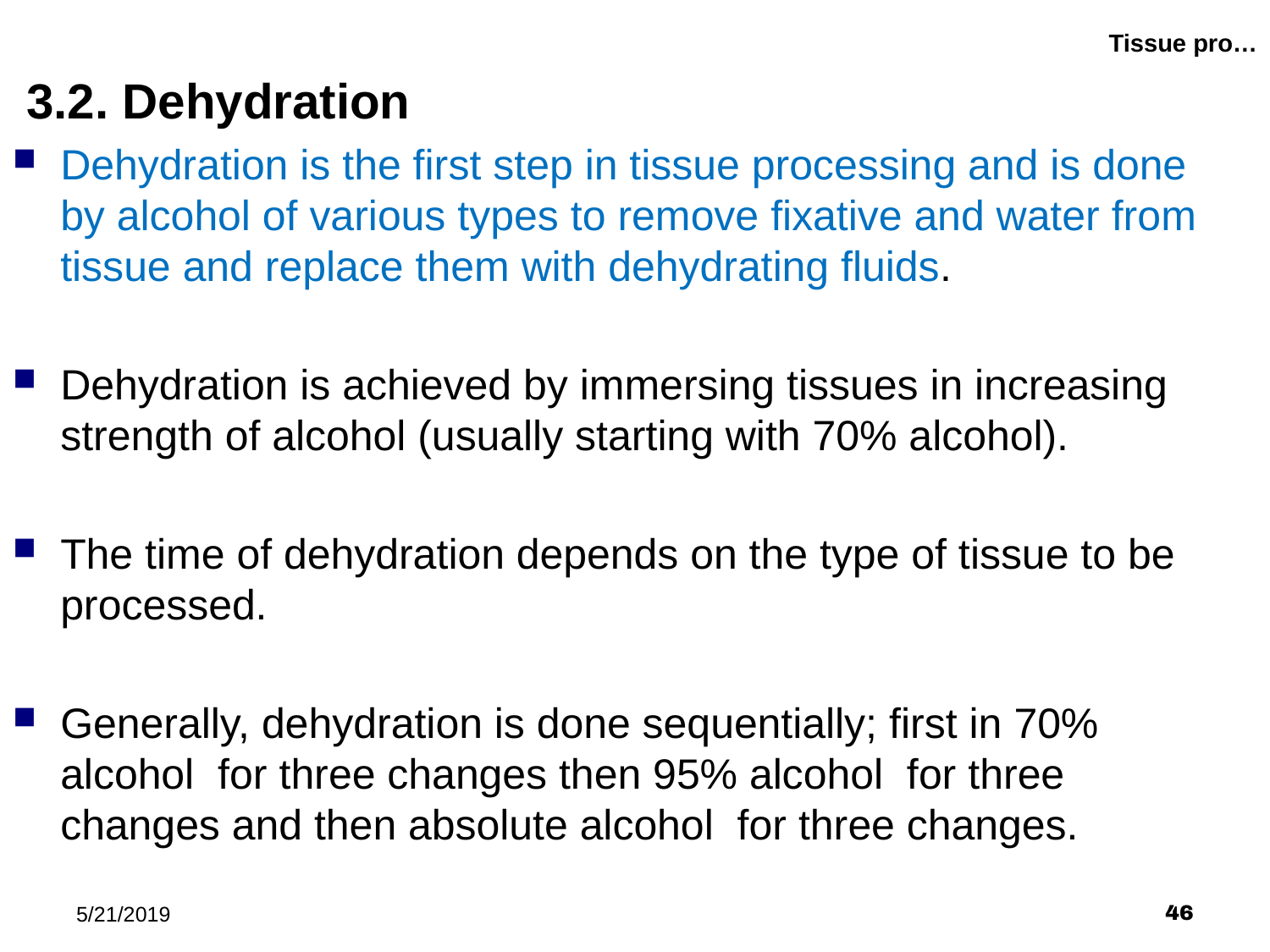

# Tissue pro…
 3.2. Dehydration
Dehydration is the first step in tissue processing and is done by alcohol of various types to remove fixative and water from tissue and replace them with dehydrating fluids.

Dehydration is achieved by immersing tissues in increasing strength of alcohol (usually starting with 70% alcohol).

The time of dehydration depends on the type of tissue to be processed.

Generally, dehydration is done sequentially; first in 70% alcohol  for three changes then 95% alcohol  for three changes and then absolute alcohol  for three changes.

5/21/2019
46